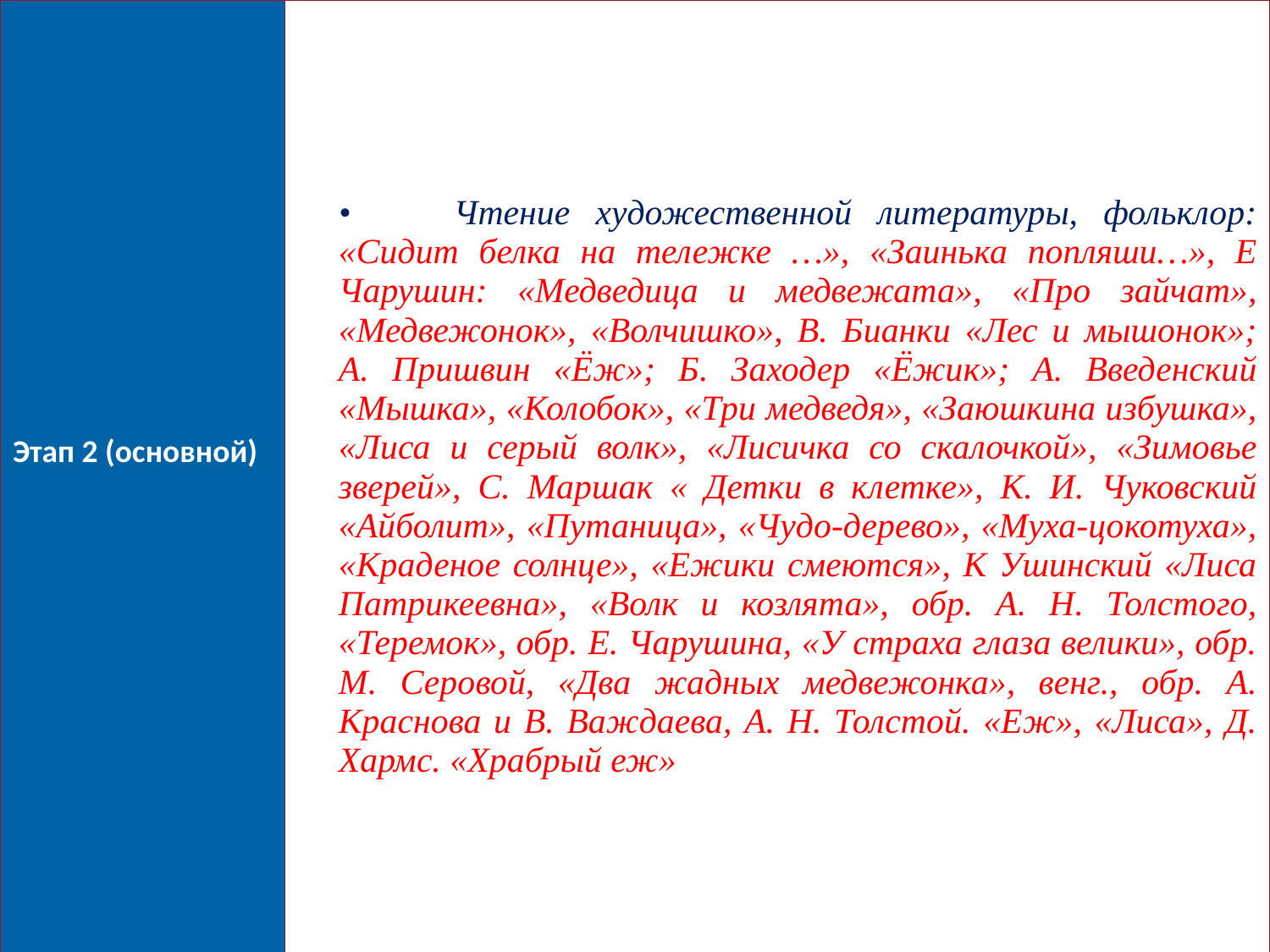

| Этап 2 (основной) | • Чтение художественной литературы, фольклор: «Сидит белка на тележке …», «Заинька попляши…», Е Чарушин: «Медведица и медвежата», «Про зайчат», «Медвежонок», «Волчишко», В. Бианки «Лес и мышонок»; А. Пришвин «Ёж»; Б. Заходер «Ёжик»; А. Введенский «Мышка», «Колобок», «Три медведя», «Заюшкина избушка», «Лиса и серый волк», «Лисичка со скалочкой», «Зимовье зверей», С. Маршак « Детки в клетке», К. И. Чуковский «Айболит», «Путаница», «Чудо-дерево», «Муха-цокотуха», «Краденое солнце», «Ежики смеются», К Ушинский «Лиса Патрикеевна», «Волк и козлята», обр. А. Н. Толстого, «Теремок», обр. Е. Чарушина, «У страха глаза велики», обр. М. Серовой, «Два жадных медвежонка», венг., обр. А. Краснова и В. Важдаева, А. Н. Толстой. «Еж», «Лиса», Д. Хармс. «Храбрый еж» |
| --- | --- |
8